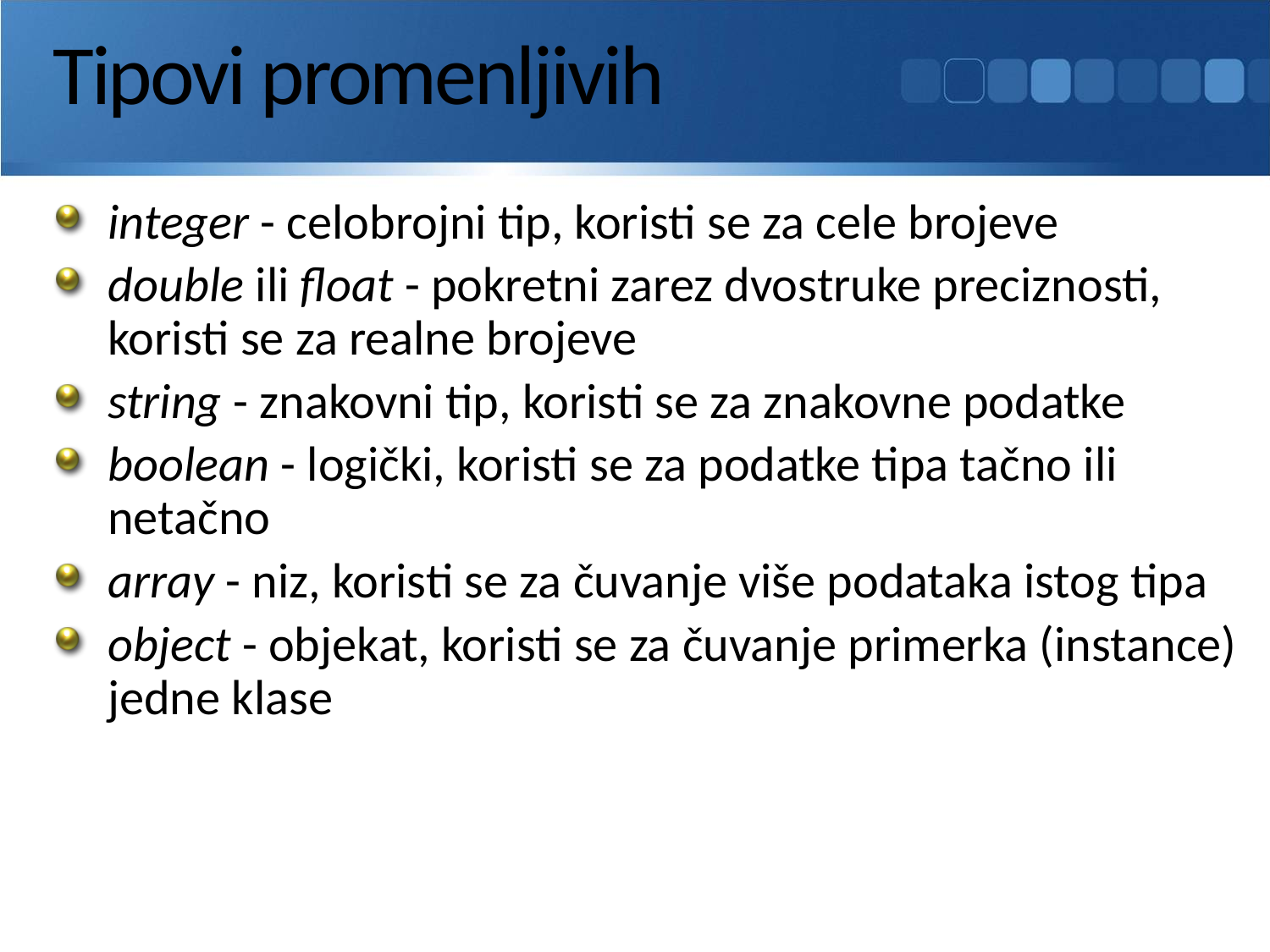

# Tipovi promenljivih
integer - celobrojni tip, koristi se za cele brojeve
double ili float - pokretni zarez dvostruke preciznosti, koristi se za realne brojeve
string - znakovni tip, koristi se za znakovne podatke
boolean - logički, koristi se za podatke tipa tačno ili netačno
array - niz, koristi se za čuvanje više podataka istog tipa
object - objekat, koristi se za čuvanje primerka (instance) jedne klase